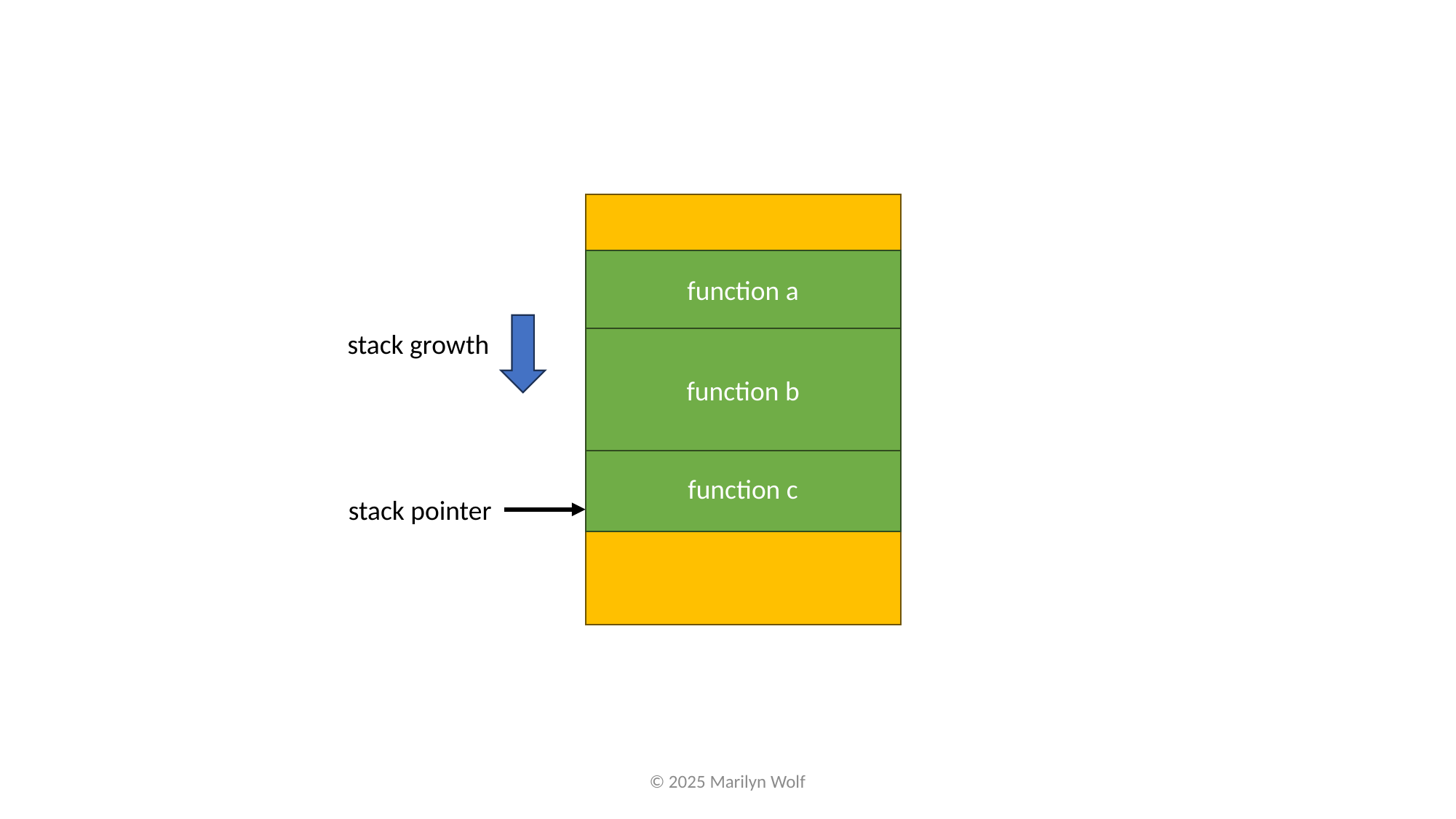

function a

stack growth
function b
function c
stack pointer
© 2025 Marilyn Wolf